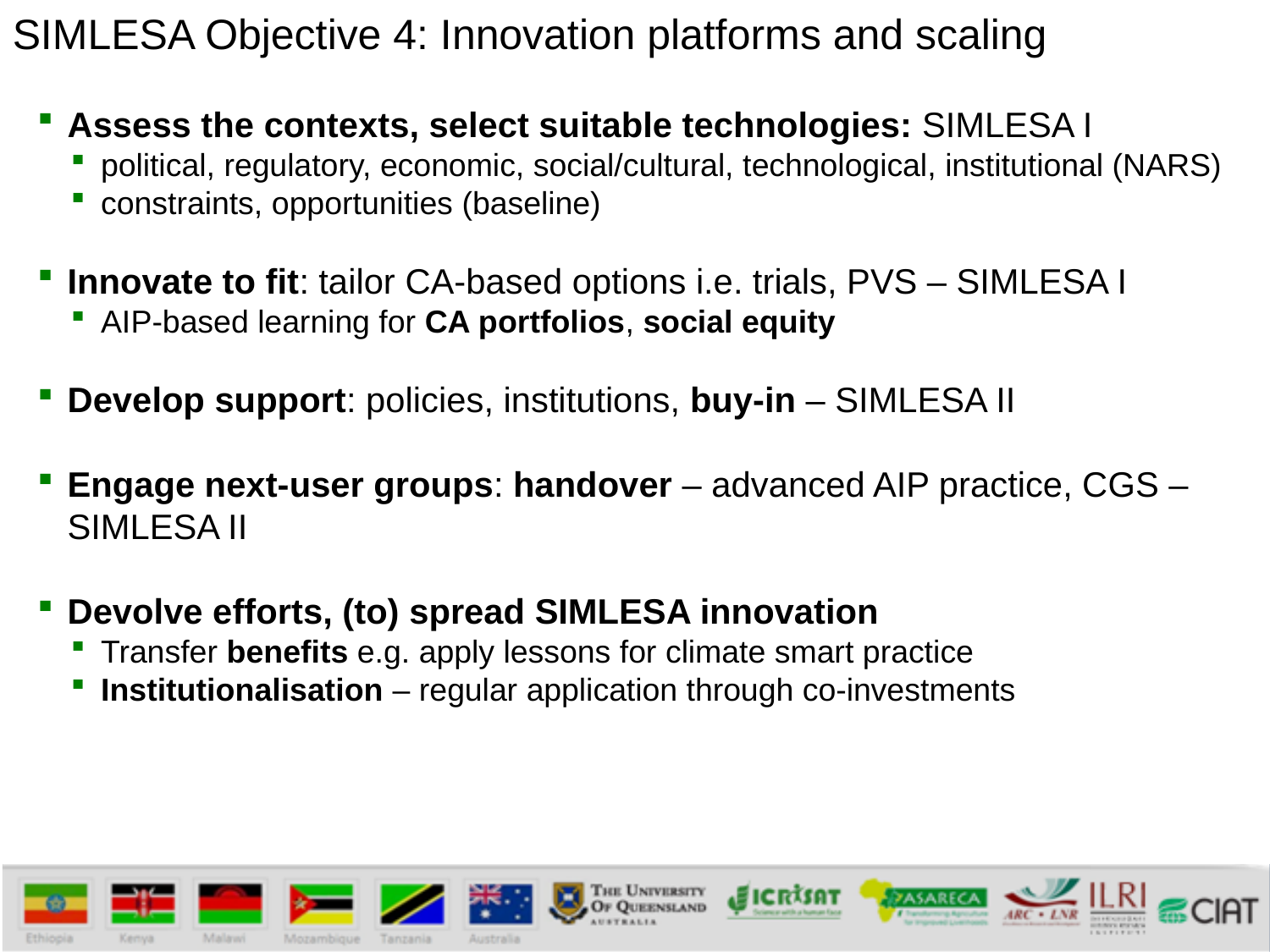

SIMLESA Objective 4: Innovation platforms and scaling
Assess the contexts, select suitable technologies: SIMLESA I
political, regulatory, economic, social/cultural, technological, institutional (NARS)
constraints, opportunities (baseline)

Innovate to fit: tailor CA-based options i.e. trials, PVS – SIMLESA I
AIP-based learning for CA portfolios, social equity

Develop support: policies, institutions, buy-in – SIMLESA II

Engage next-user groups: handover – advanced AIP practice, CGS – SIMLESA II

Devolve efforts, (to) spread SIMLESA innovation
Transfer benefits e.g. apply lessons for climate smart practice
Institutionalisation – regular application through co-investments